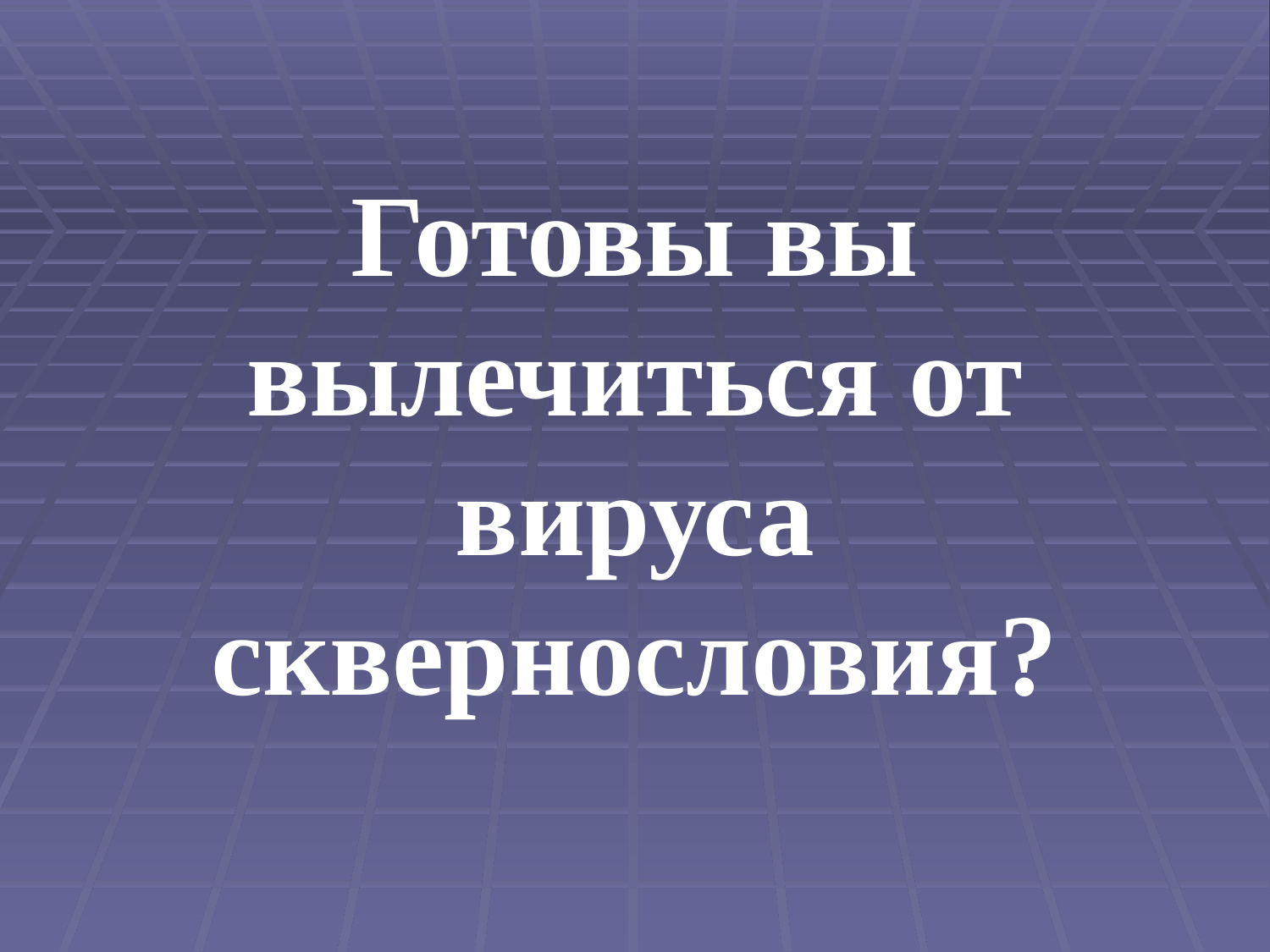

# Готовы вы вылечиться от вируса сквернословия?